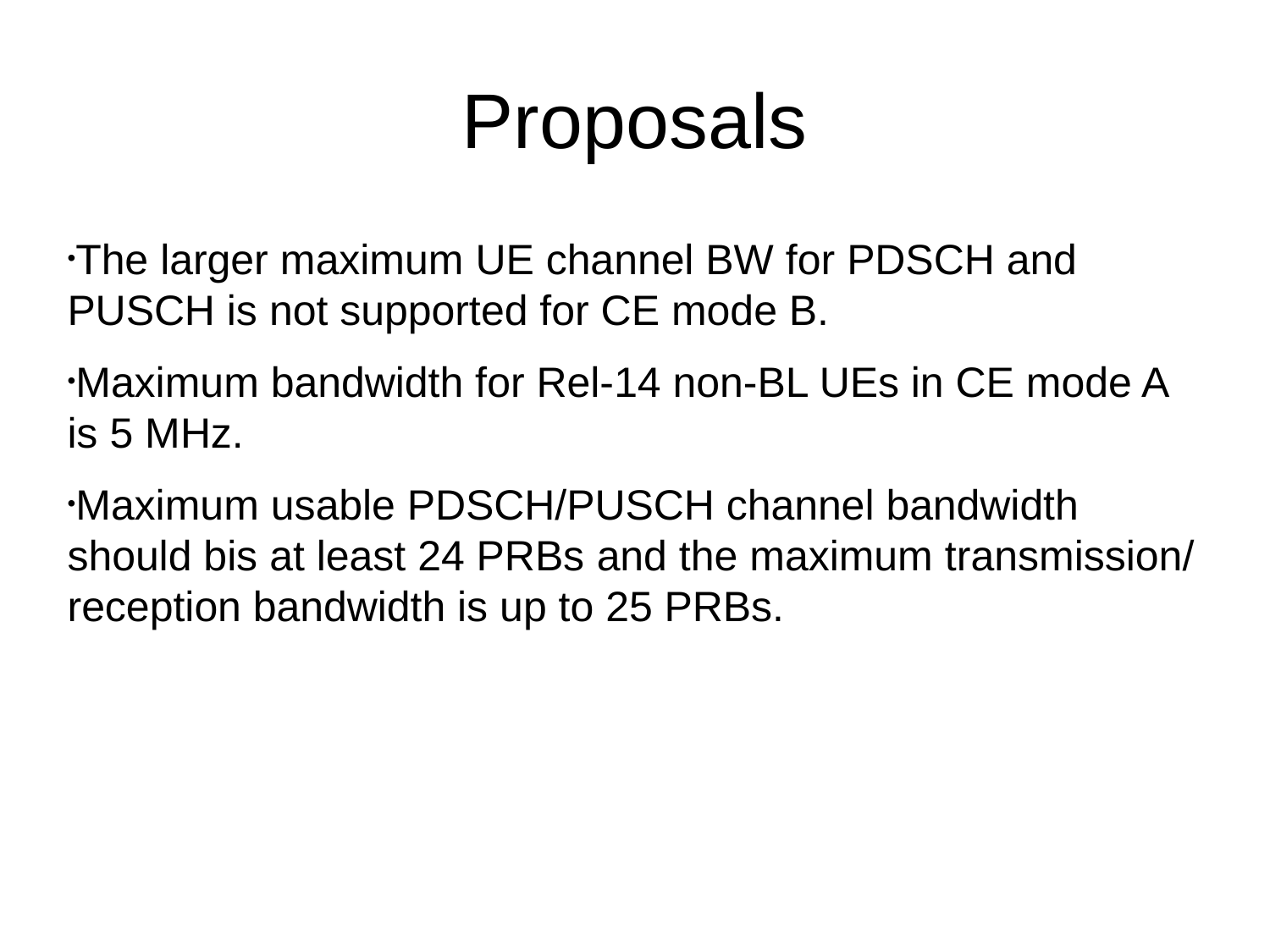

# Proposals
The larger maximum UE channel BW for PDSCH and PUSCH is not supported for CE mode B.
Maximum bandwidth for Rel-14 non-BL UEs in CE mode A is 5 MHz.
Maximum usable PDSCH/PUSCH channel bandwidth should bis at least 24 PRBs and the maximum transmission/ reception bandwidth is up to 25 PRBs.